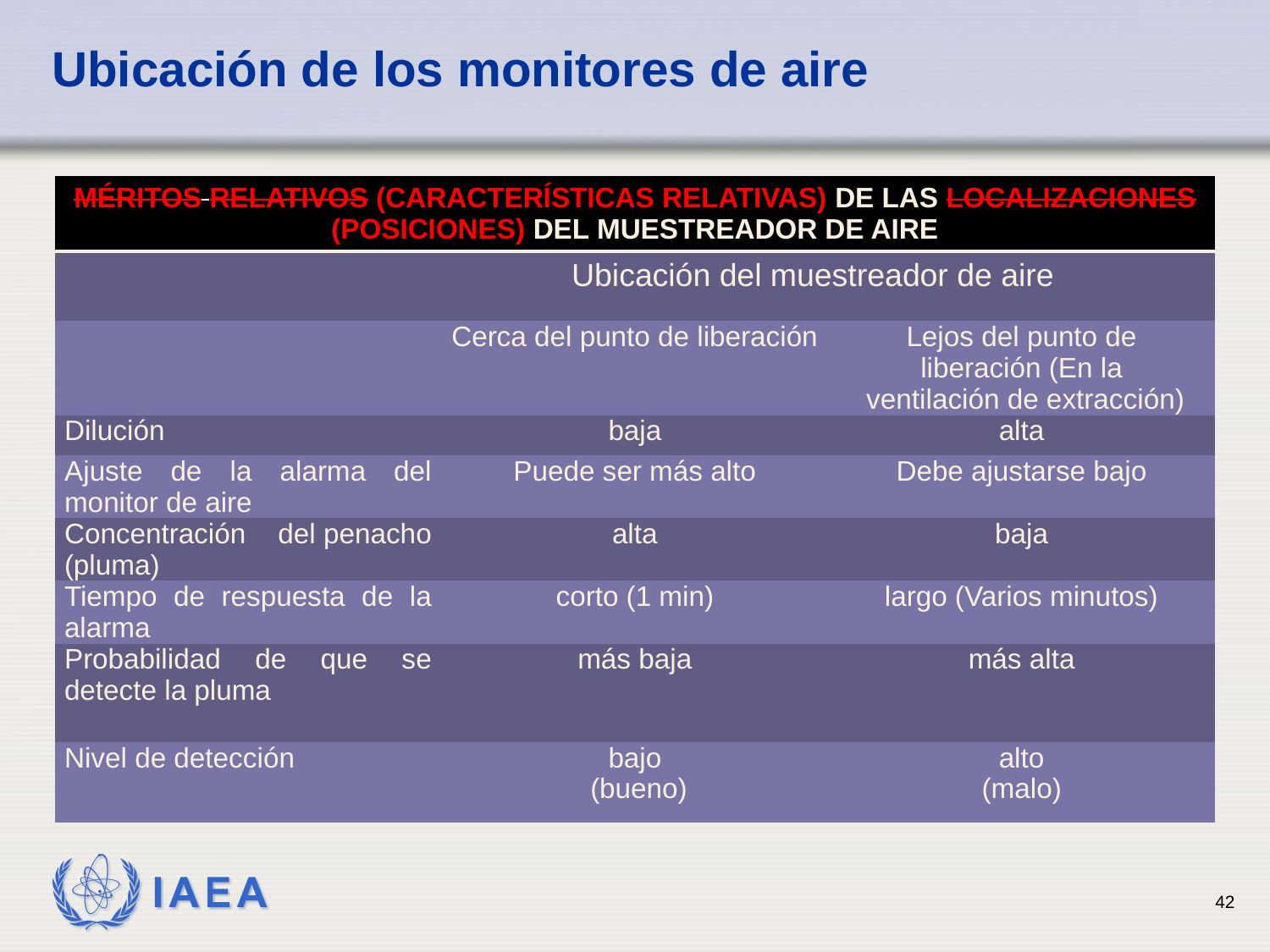

# Ubicación de los monitores de aire

| MÉRITOS RELATIVOS (CARACTERÍSTICAS RELATIVAS) DE LAS LOCALIZACIONES (POSICIONES) DEL MUESTREADOR DE AIRE |  |  |
| --- | --- | --- |
| Ubicación del muestreador de aire |  |  |
|  | Cerca del punto de liberación | Lejos del punto de liberación (En la  ventilación de extracción) |
| Dilución | baja | alta |
| Ajuste de la alarma del monitor de aire | Puede ser más alto | Debe ajustarse bajo |
| Concentración del penacho (pluma) | alta | baja |
| Tiempo de respuesta de la alarma | corto (1 min) | largo (Varios minutos) |
| Probabilidad de que se detecte la pluma | más baja | más alta |
| Nivel de detección | bajo (bueno) | alto (malo) |
42